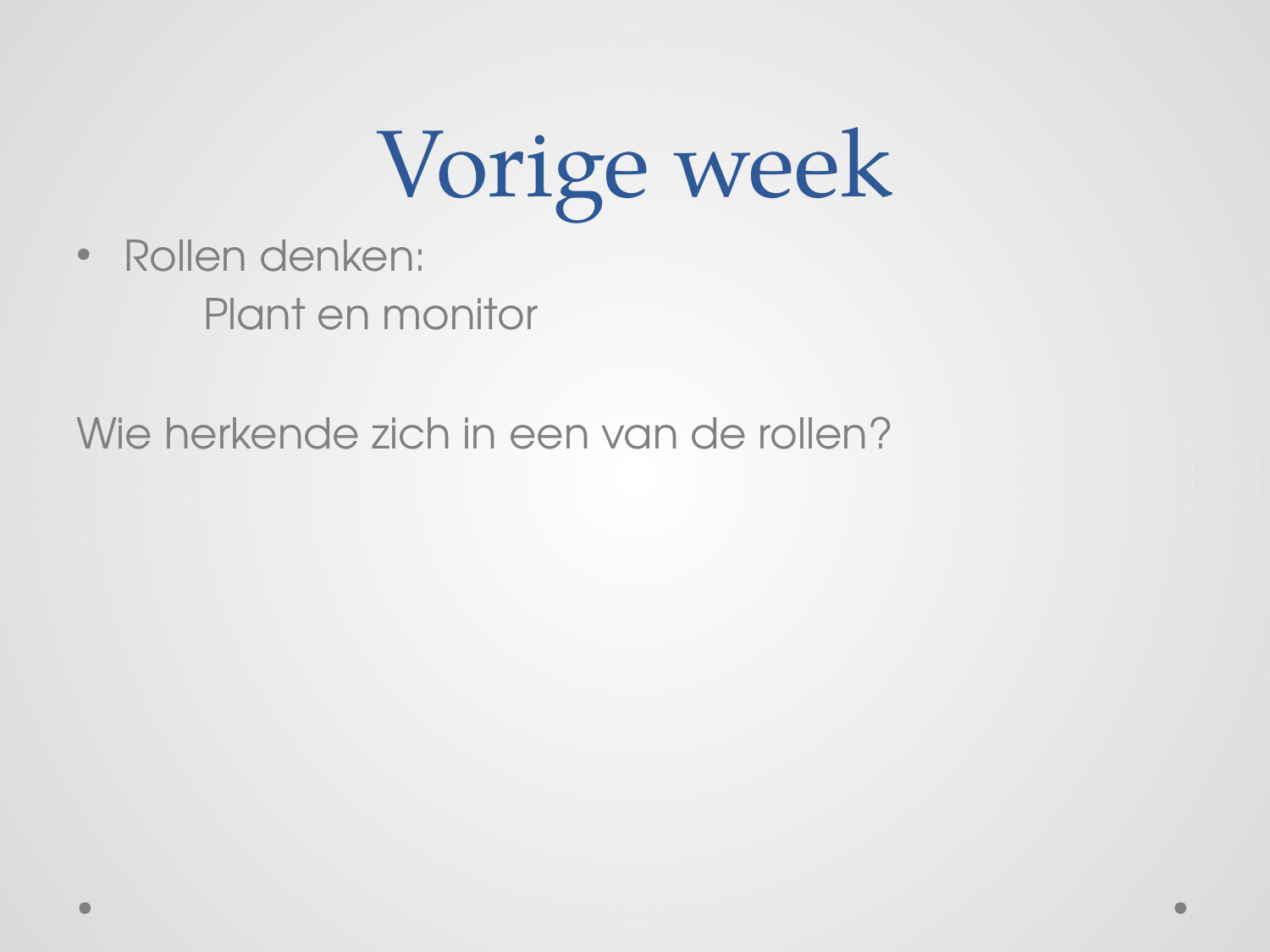

# Vorige week
Rollen denken:
	Plant en monitor

Wie herkende zich in een van de rollen?